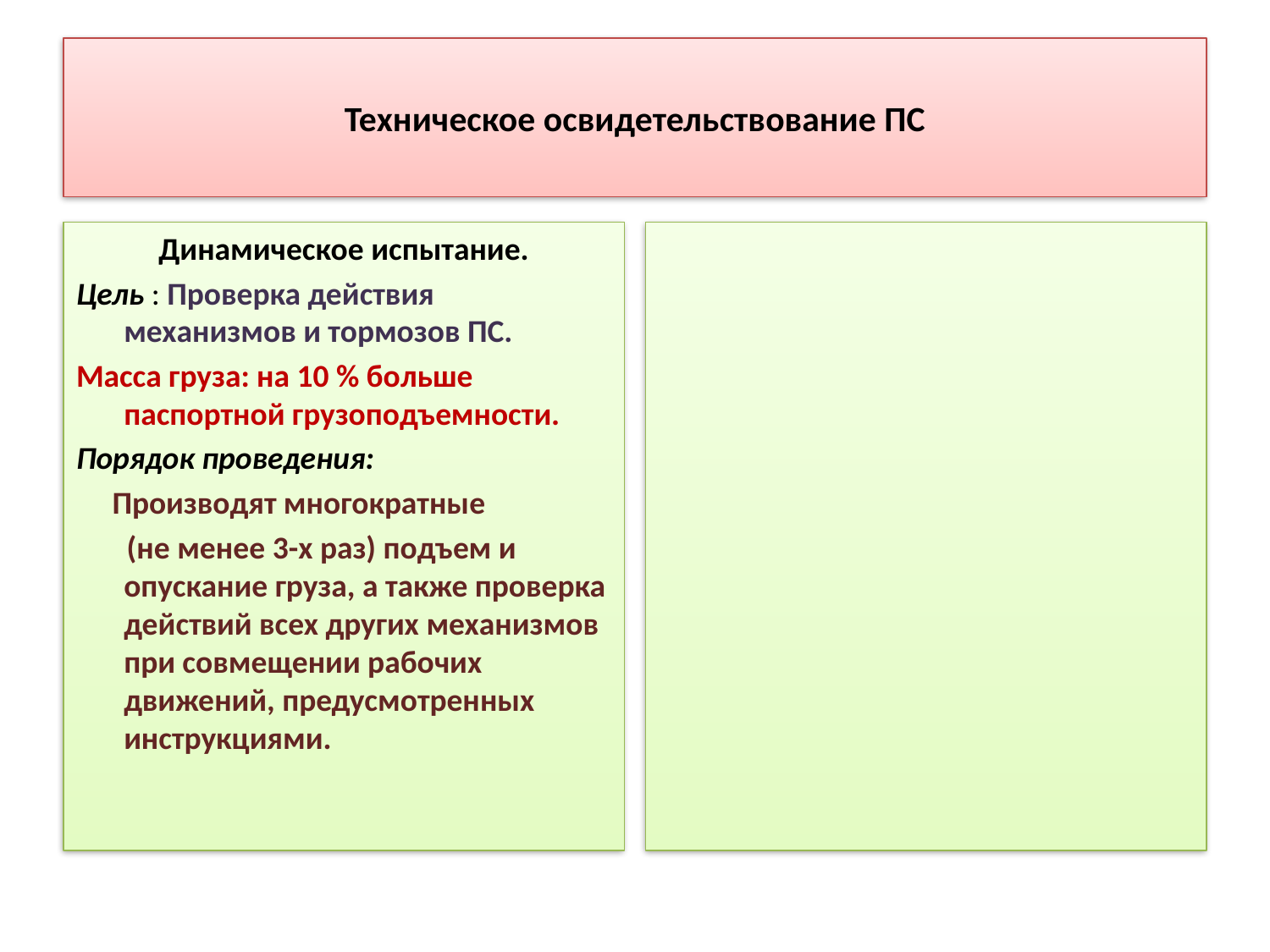

# Техническое освидетельствование ПС
Динамическое испытание.
Цель : Проверка действия механизмов и тормозов ПС.
Масса груза: на 10 % больше паспортной грузоподъемности.
Порядок проведения:
     Производят многократные
       (не менее 3-х раз) подъем и опускание груза, а также проверка действий всех других механизмов при совмещении рабочих движений, предусмотренных инструкциями.